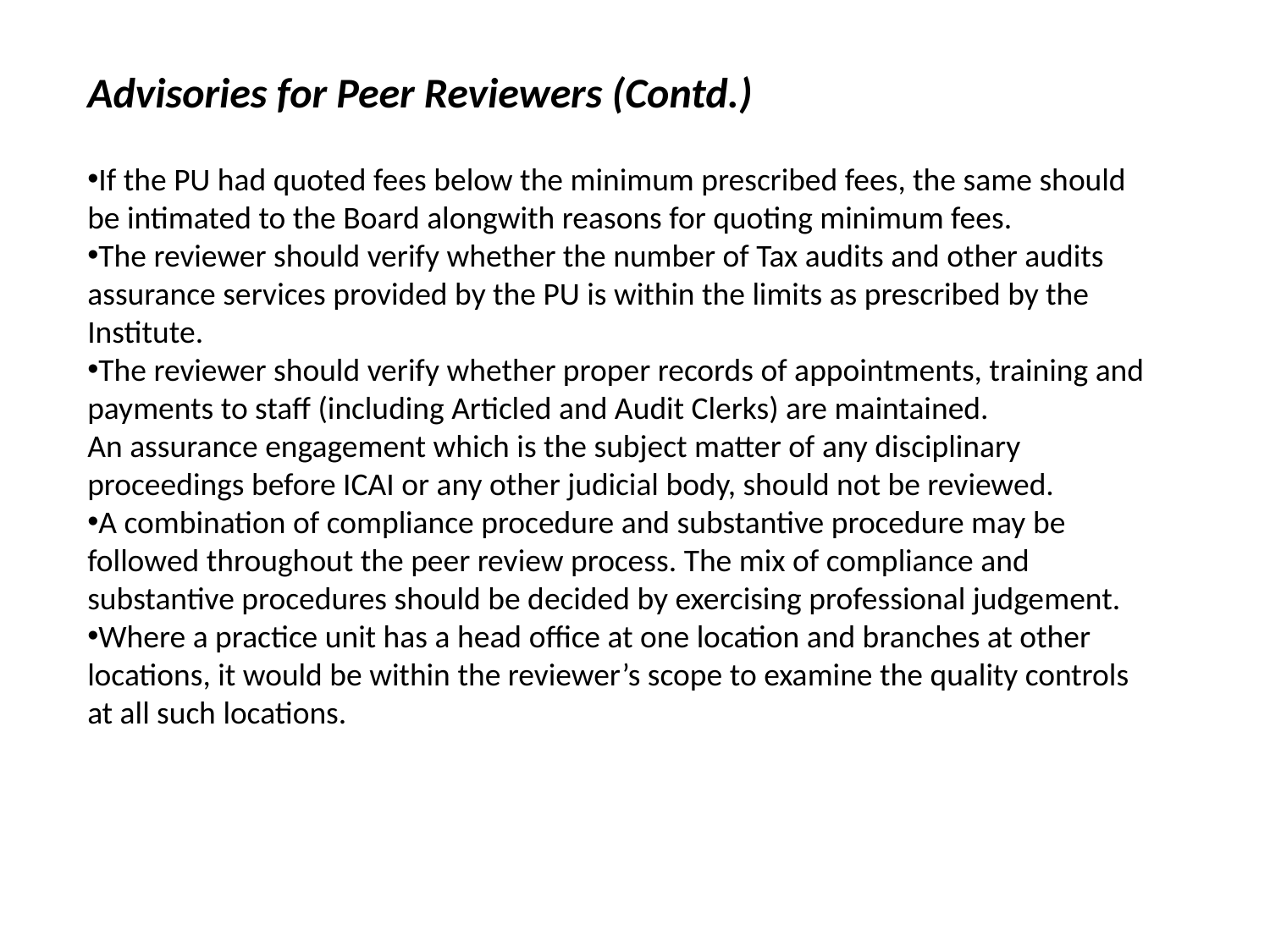

Advisories for Peer Reviewers (Contd.)

If the PU had quoted fees below the minimum prescribed fees, the same should be intimated to the Board alongwith reasons for quoting minimum fees.
The reviewer should verify whether the number of Tax audits and other audits assurance services provided by the PU is within the limits as prescribed by the Institute.
The reviewer should verify whether proper records of appointments, training and payments to staff (including Articled and Audit Clerks) are maintained.
An assurance engagement which is the subject matter of any disciplinary proceedings before ICAI or any other judicial body, should not be reviewed.
A combination of compliance procedure and substantive procedure may be followed throughout the peer review process. The mix of compliance and substantive procedures should be decided by exercising professional judgement.
Where a practice unit has a head office at one location and branches at other locations, it would be within the reviewer’s scope to examine the quality controls at all such locations.